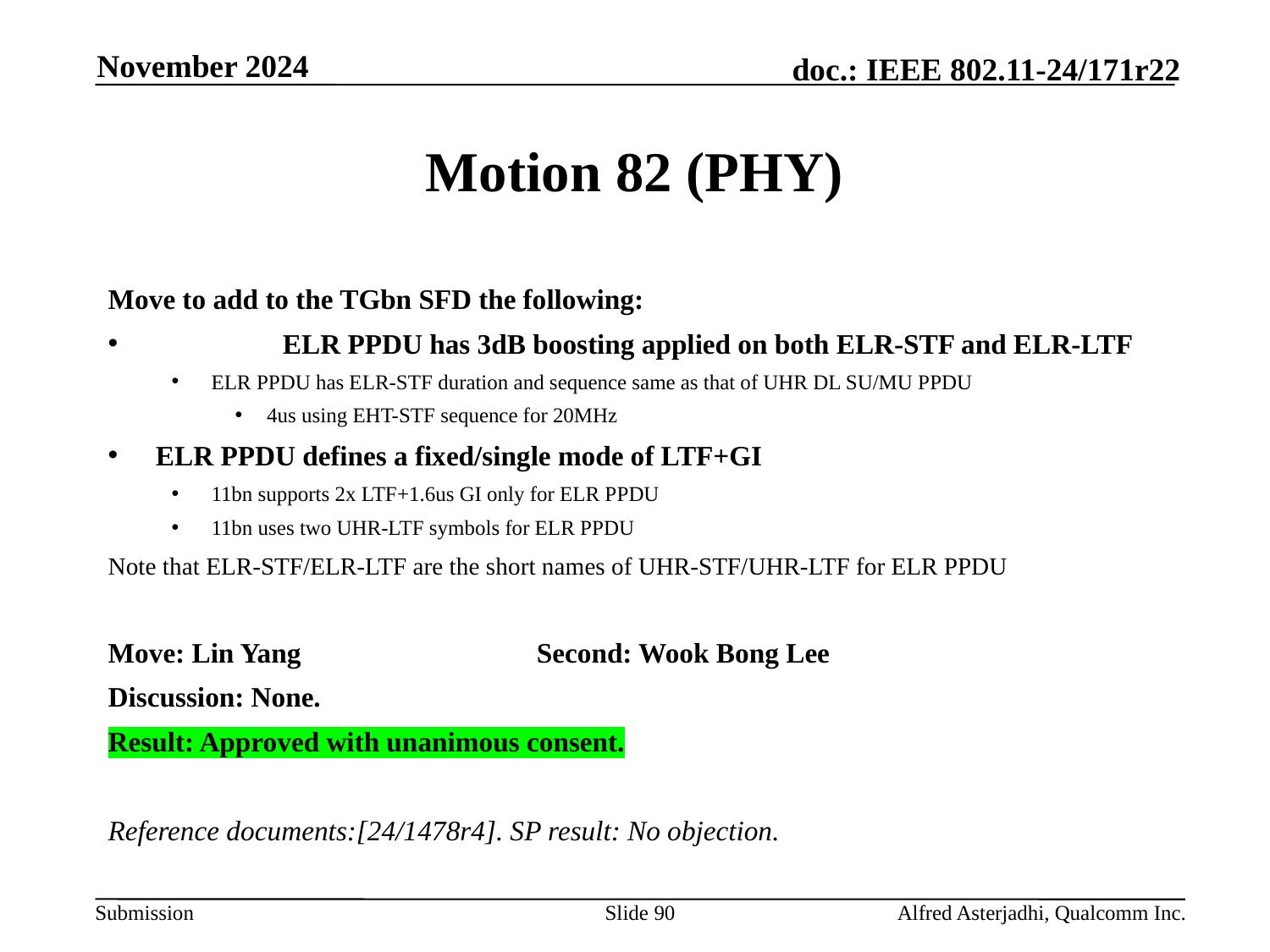

November 2024
# Motion 82 (PHY)
Move to add to the TGbn SFD the following:
	ELR PPDU has 3dB boosting applied on both ELR-STF and ELR-LTF
ELR PPDU has ELR-STF duration and sequence same as that of UHR DL SU/MU PPDU
4us using EHT-STF sequence for 20MHz
ELR PPDU defines a fixed/single mode of LTF+GI
11bn supports 2x LTF+1.6us GI only for ELR PPDU
11bn uses two UHR-LTF symbols for ELR PPDU
Note that ELR-STF/ELR-LTF are the short names of UHR-STF/UHR-LTF for ELR PPDU

Move: Lin Yang		Second: Wook Bong Lee
Discussion: None.
Result: Approved with unanimous consent.

Reference documents:[24/1478r4]. SP result: No objection.

Slide 90
Alfred Asterjadhi, Qualcomm Inc.